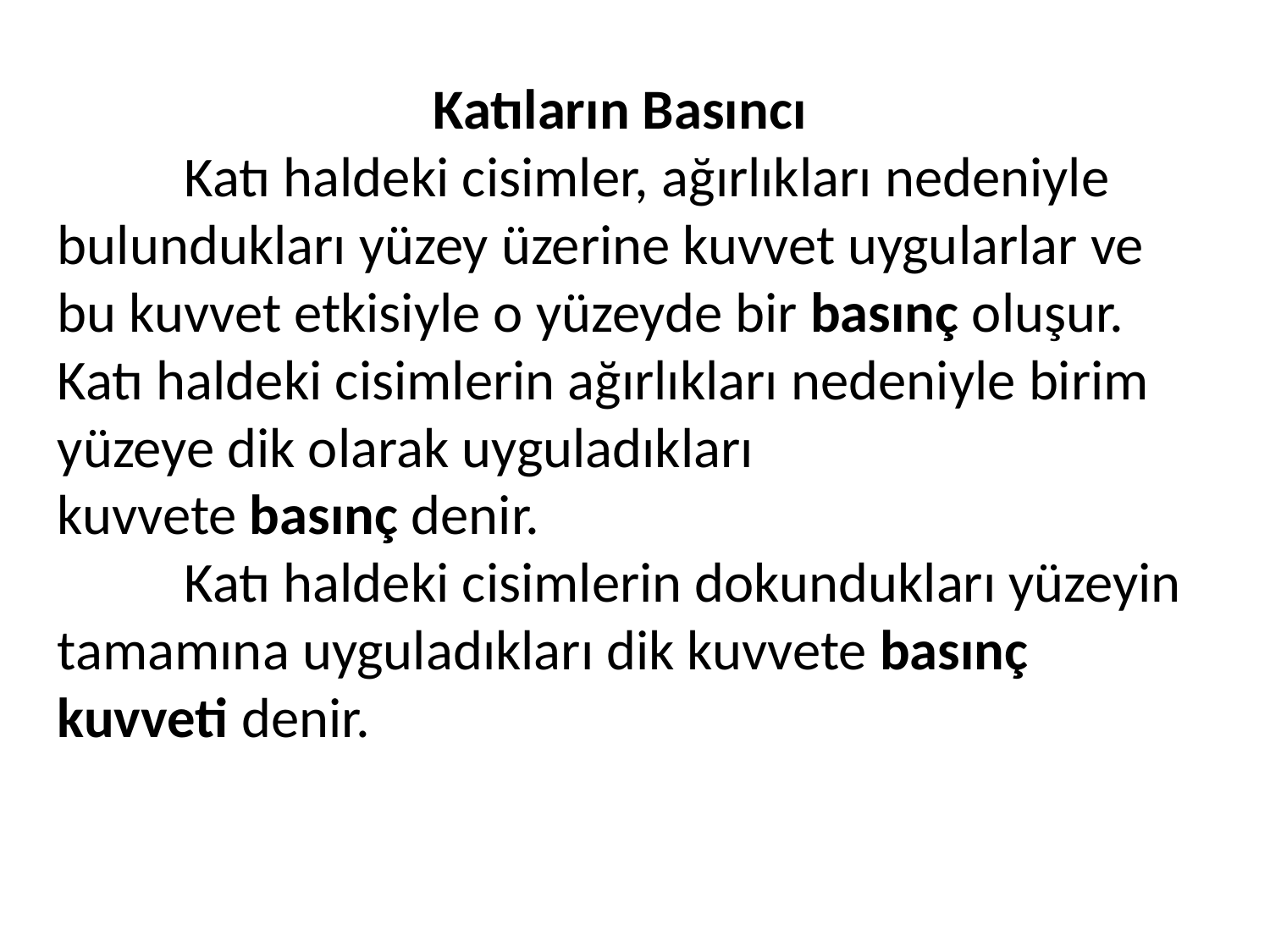

Katıların Basıncı
 	Katı haldeki cisimler, ağırlıkları nedeniyle bulundukları yüzey üzerine kuvvet uygularlar ve bu kuvvet etkisiyle o yüzeyde bir basınç oluşur.
Katı haldeki cisimlerin ağırlıkları nedeniyle birim yüzeye dik olarak uyguladıkları kuvvete basınç denir.
	Katı haldeki cisimlerin dokundukları yüzeyin tamamına uyguladıkları dik kuvvete basınç kuvveti denir.